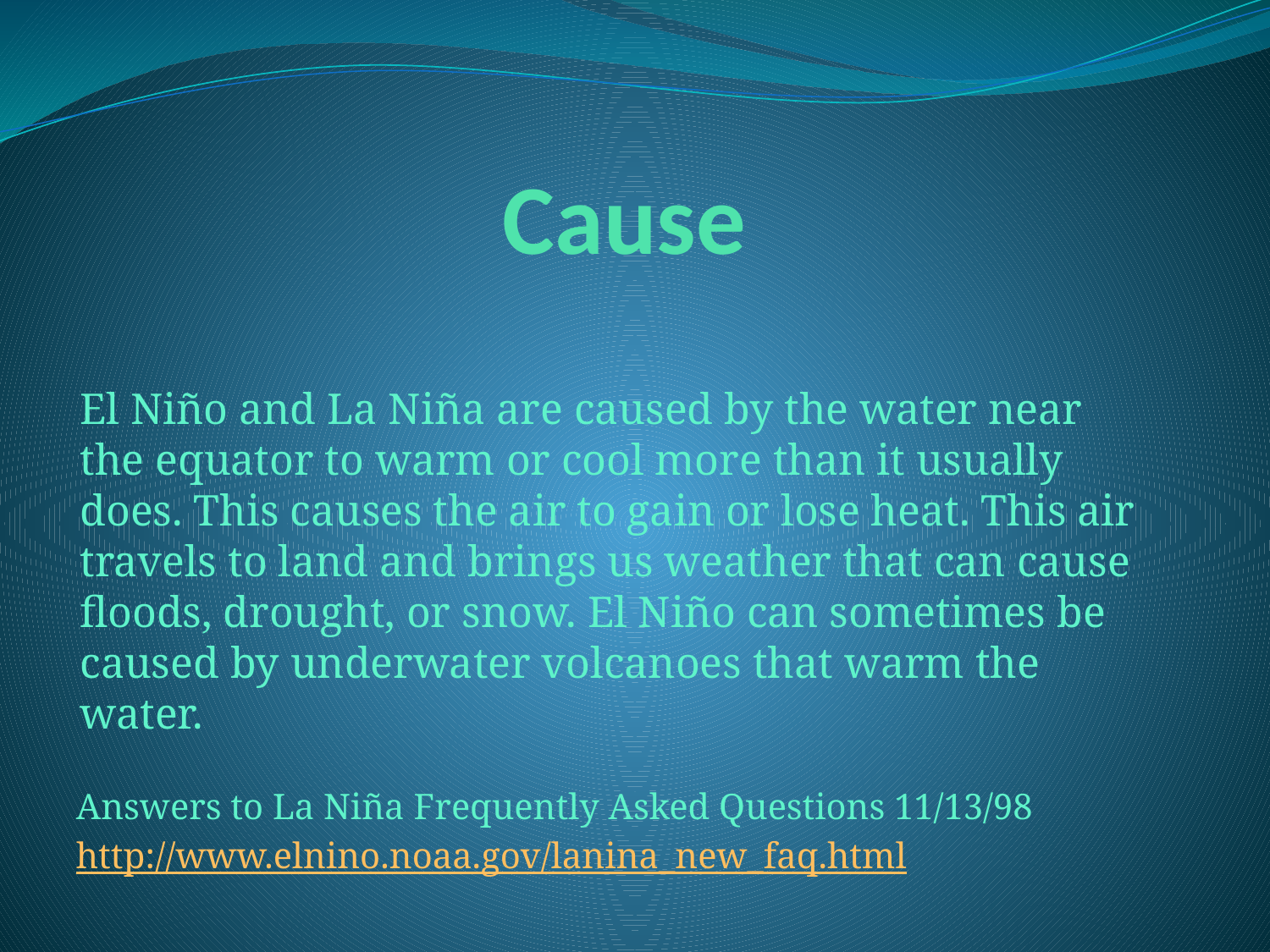

# Cause
El Niño and La Niña are caused by the water near the equator to warm or cool more than it usually does. This causes the air to gain or lose heat. This air travels to land and brings us weather that can cause floods, drought, or snow. El Niño can sometimes be caused by underwater volcanoes that warm the water.

Answers to La Niña Frequently Asked Questions 11/13/98
http://www.elnino.noaa.gov/lanina_new_faq.html